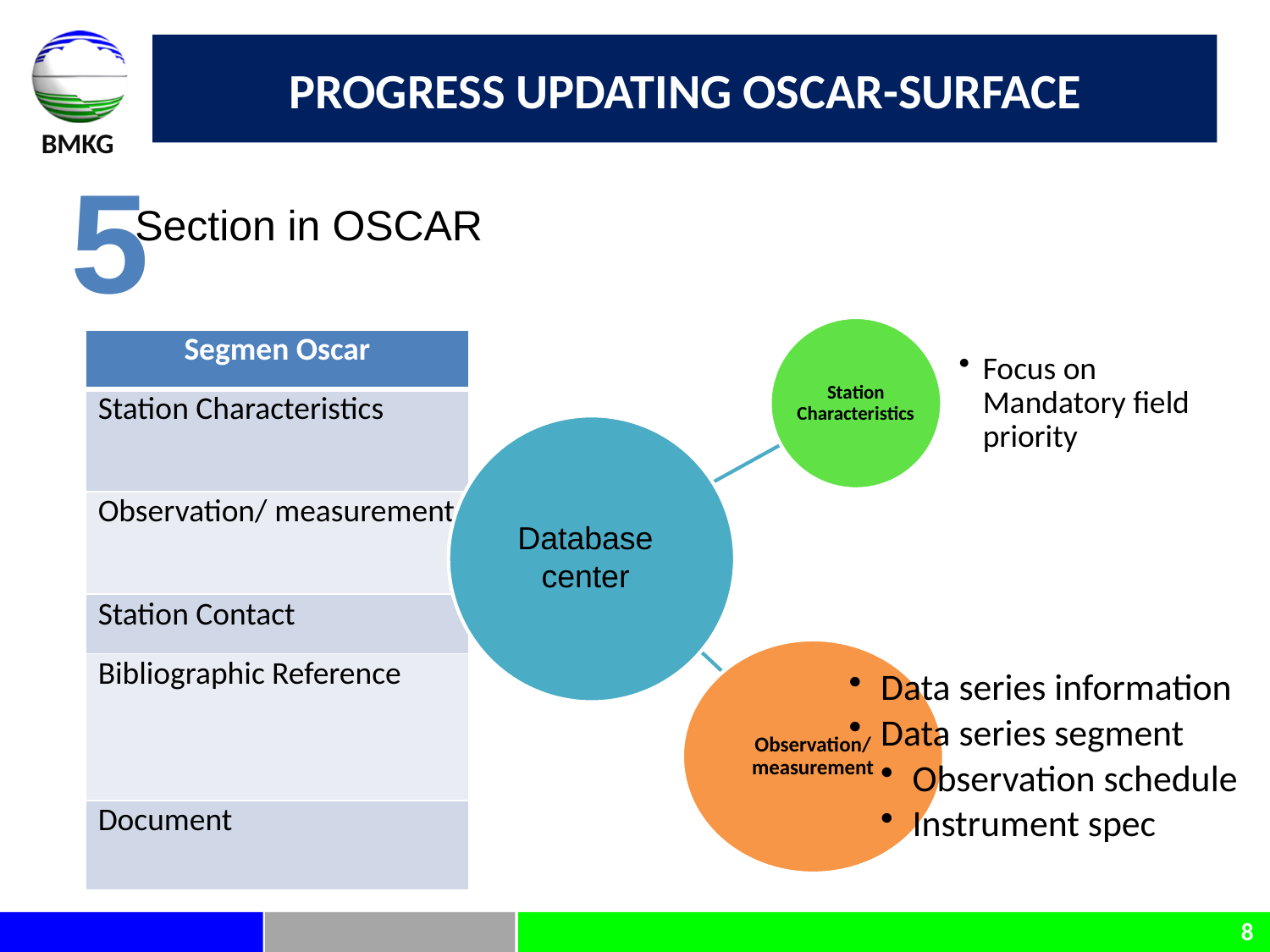

# Progress Updating OSCAR-Surface
5
Section in OSCAR
Station Characteristics
Focus on Mandatory field priority
Observation/ measurement
Data series information
Data series segment
Observation schedule
Instrument spec
| Segmen Oscar |
| --- |
| Station Characteristics |
| Observation/ measurement |
| Station Contact |
| Bibliographic Reference |
| Document |
Database center